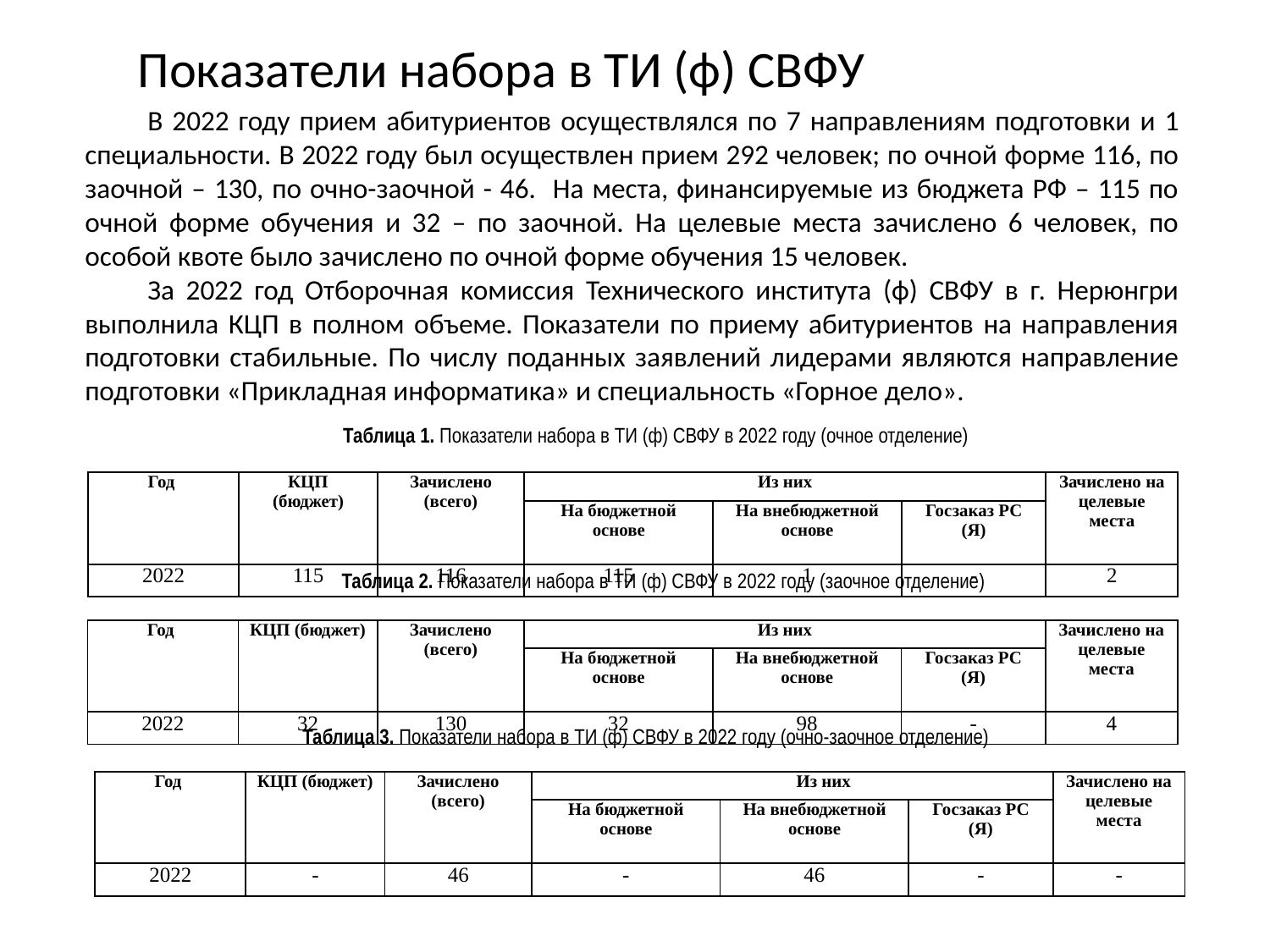

# Показатели набора в ТИ (ф) СВФУ
В 2022 году прием абитуриентов осуществлялся по 7 направлениям подготовки и 1 специальности. В 2022 году был осуществлен прием 292 человек; по очной форме 116, по заочной – 130, по очно-заочной - 46.  На места, финансируемые из бюджета РФ – 115 по очной форме обучения и 32 – по заочной. На целевые места зачислено 6 человек, по особой квоте было зачислено по очной форме обучения 15 человек.
За 2022 год Отборочная комиссия Технического института (ф) СВФУ в г. Нерюнгри выполнила КЦП в полном объеме. Показатели по приему абитуриентов на направления подготовки стабильные. По числу поданных заявлений лидерами являются направление подготовки «Прикладная информатика» и специальность «Горное дело».
Таблица 1. Показатели набора в ТИ (ф) СВФУ в 2022 году (очное отделение)
| Год | КЦП (бюджет) | Зачислено (всего) | Из них |  |  | Зачислено на целевые места |
| --- | --- | --- | --- | --- | --- | --- |
|  |  |  | На бюджетной основе | На внебюджетной основе | Госзаказ РС (Я) |  |
| 2022 | 115 | 116 | 115 | 1 | - | 2 |
Таблица 2. Показатели набора в ТИ (ф) СВФУ в 2022 году (заочное отделение)
| Год | КЦП (бюджет) | Зачислено (всего) | Из них |  |  | Зачислено на целевые места |
| --- | --- | --- | --- | --- | --- | --- |
|  |  |  | На бюджетной основе | На внебюджетной основе | Госзаказ РС (Я) |  |
| 2022 | 32 | 130 | 32 | 98 | - | 4 |
Таблица 3. Показатели набора в ТИ (ф) СВФУ в 2022 году (очно-заочное отделение)
| Год | КЦП (бюджет) | Зачислено (всего) | Из них |  |  | Зачислено на целевые места |
| --- | --- | --- | --- | --- | --- | --- |
|  |  |  | На бюджетной основе | На внебюджетной основе | Госзаказ РС (Я) |  |
| 2022 | - | 46 | - | 46 | - | - |